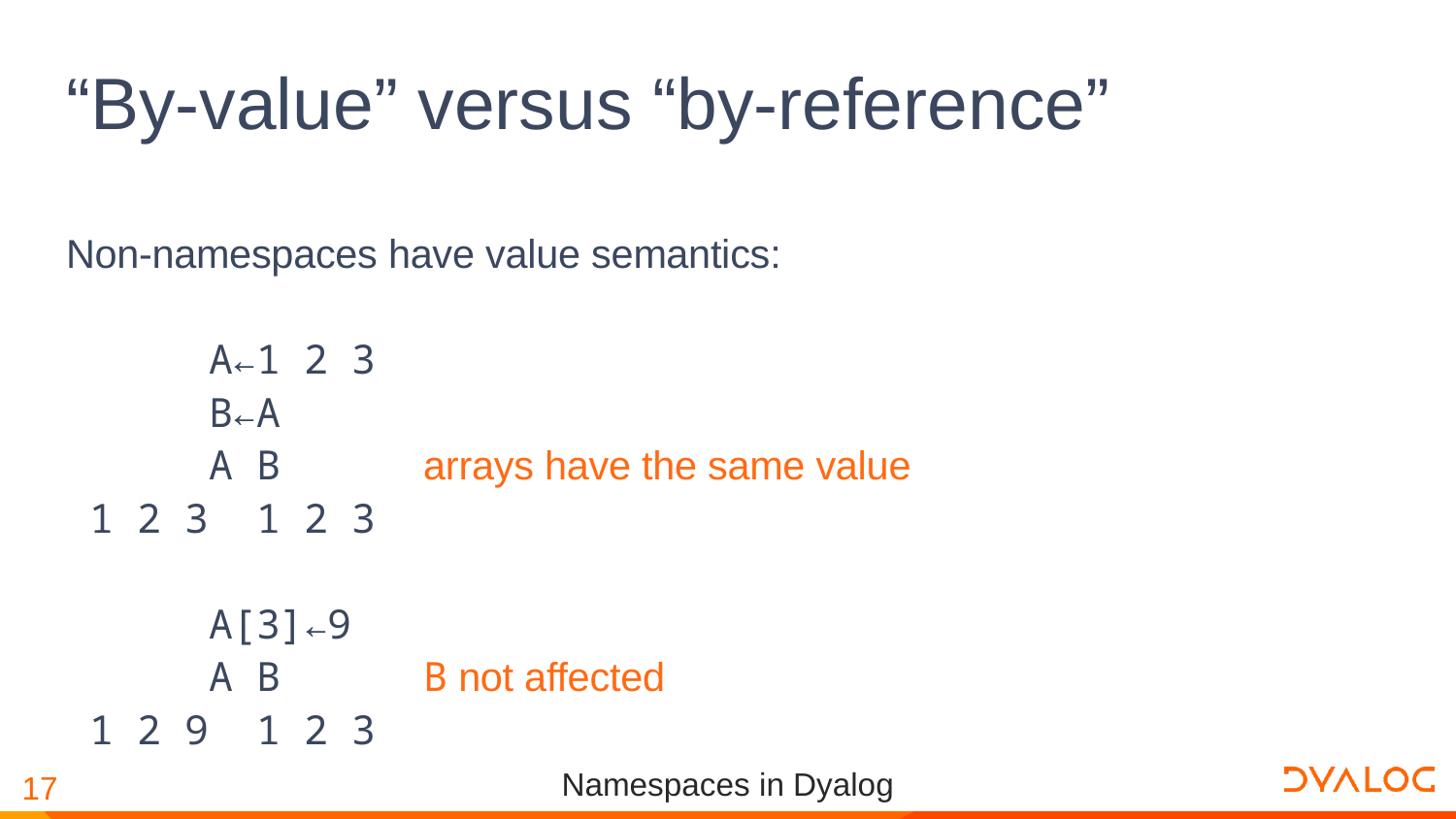

# “By-value” versus “by-reference”
Non-namespaces have value semantics:

      A←1 2 3
      B←A
      A B      arrays have the same value
 1 2 3  1 2 3

      A[3]←9
      A B      B not affected
 1 2 9  1 2 3